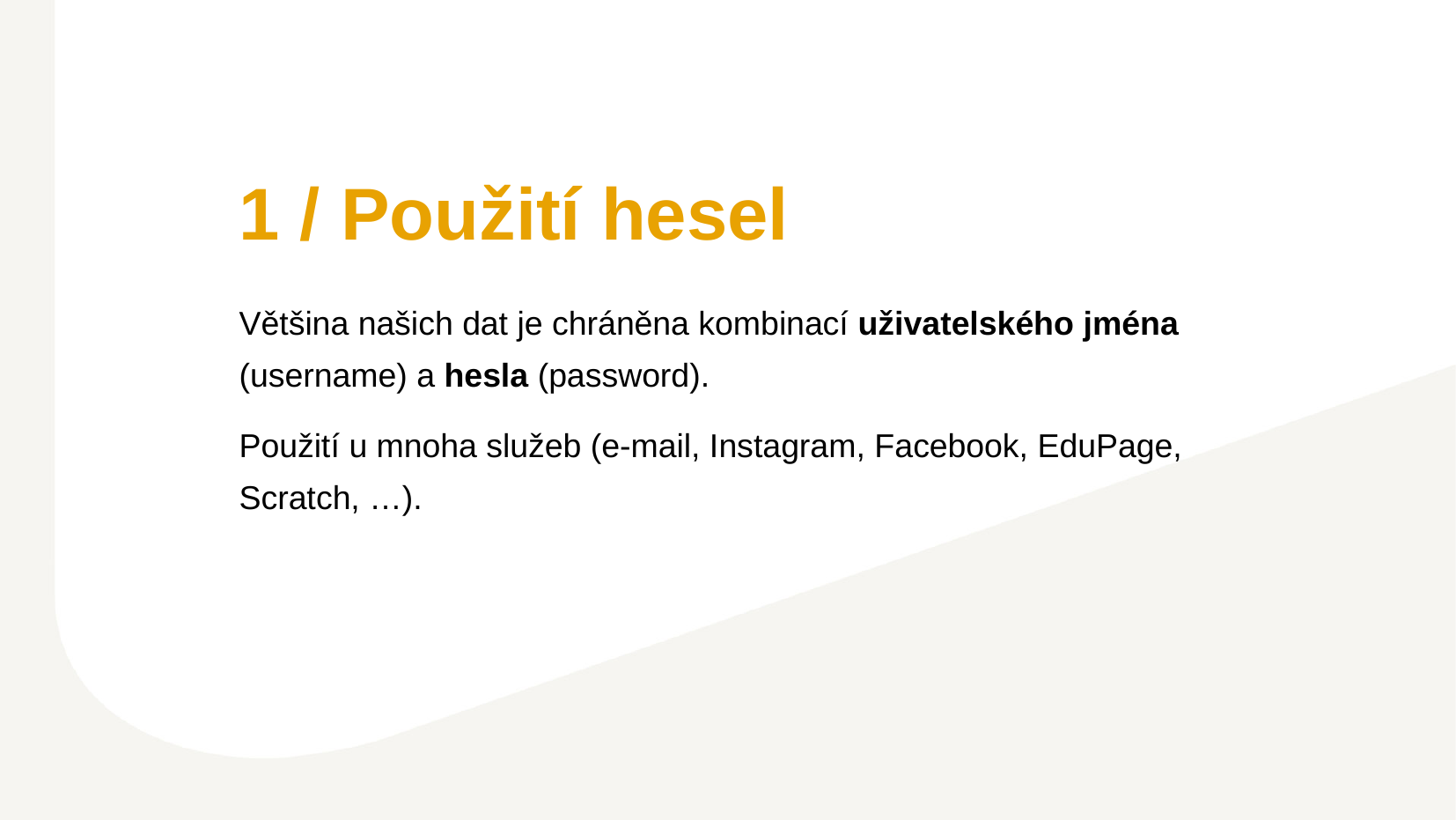

1 / Použití hesel
Většina našich dat je chráněna kombinací uživatelského jména (username) a hesla (password).
Použití u mnoha služeb (e-mail, Instagram, Facebook, EduPage, Scratch, …).